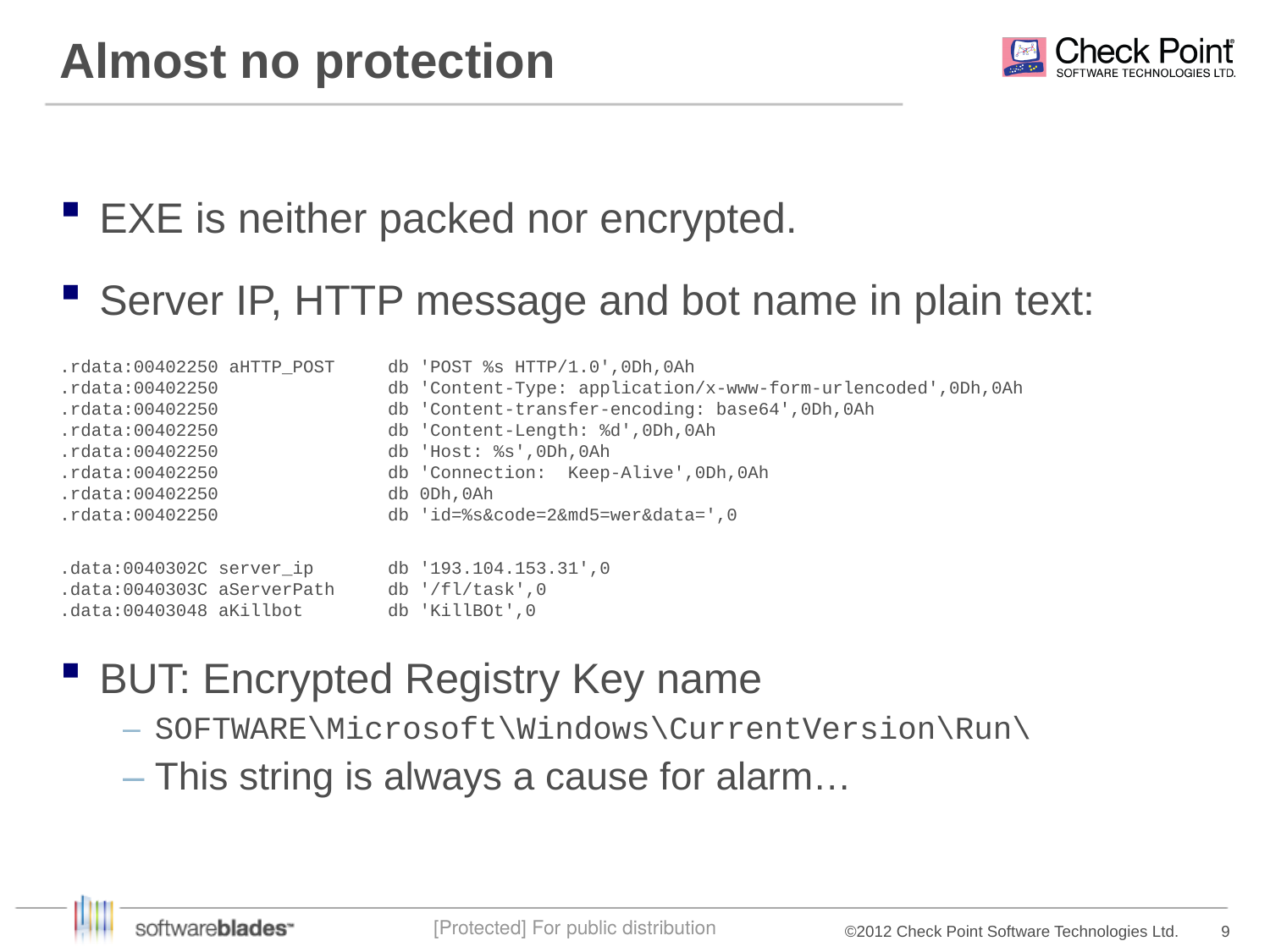

# Almost no protection
EXE is neither packed nor encrypted.
Server IP, HTTP message and bot name in plain text:
.rdata:00402250 aHTTP_POST     db 'POST %s HTTP/1.0',0Dh,0Ah
.rdata:00402250                db 'Content-Type: application/x-www-form-urlencoded',0Dh,0Ah
.rdata:00402250                db 'Content-transfer-encoding: base64',0Dh,0Ah
.rdata:00402250                db 'Content-Length: %d',0Dh,0Ah
.rdata:00402250                db 'Host: %s',0Dh,0Ah
.rdata:00402250                db 'Connection:  Keep-Alive',0Dh,0Ah
.rdata:00402250                db 0Dh,0Ah
.rdata:00402250                db 'id=%s&code=2&md5=wer&data=',0
.data:0040302C server_ip       db '193.104.153.31',0
.data:0040303C aServerPath     db '/fl/task',0
.data:00403048 aKillbot        db 'KillBOt',0
BUT: Encrypted Registry Key name
SOFTWARE\Microsoft\Windows\CurrentVersion\Run\
This string is always a cause for alarm…
[Protected] For public distribution